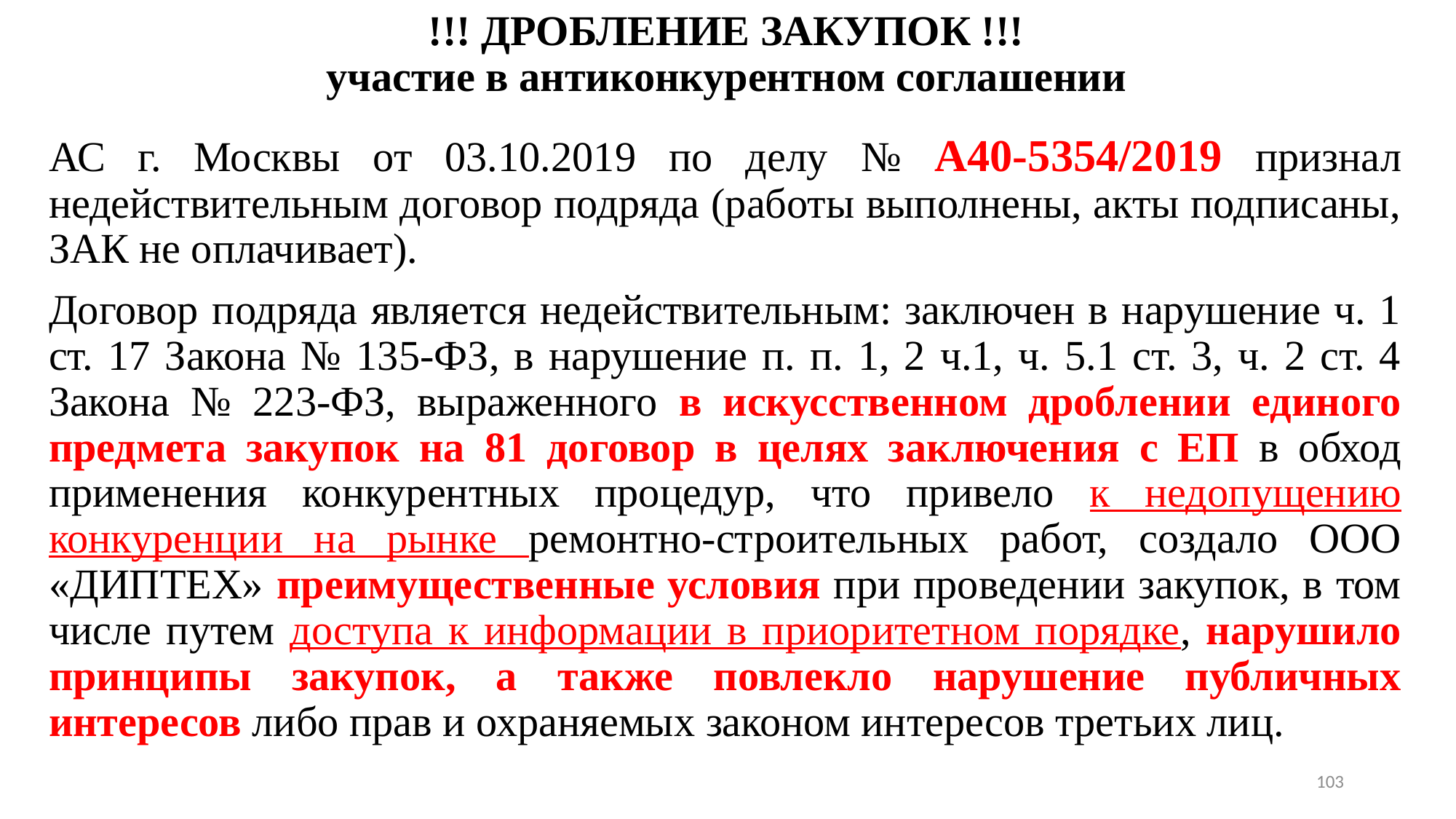

# !!! ДРОБЛЕНИЕ ЗАКУПОК !!! участие в антиконкурентном соглашении
АС г. Москвы от 03.10.2019 по делу № А40-5354/2019 признал недействительным договор подряда (работы выполнены, акты подписаны, ЗАК не оплачивает).
Договор подряда является недействительным: заключен в нарушение ч. 1 ст. 17 Закона № 135-ФЗ, в нарушение п. п. 1, 2 ч.1, ч. 5.1 ст. 3, ч. 2 ст. 4 Закона № 223-ФЗ, выраженного в искусственном дроблении единого предмета закупок на 81 договор в целях заключения с ЕП в обход применения конкурентных процедур, что привело к недопущению конкуренции на рынке ремонтно-строительных работ, создало ООО «ДИПТЕХ» преимущественные условия при проведении закупок, в том числе путем доступа к информации в приоритетном порядке, нарушило принципы закупок, а также повлекло нарушение публичных интересов либо прав и охраняемых законом интересов третьих лиц.
103